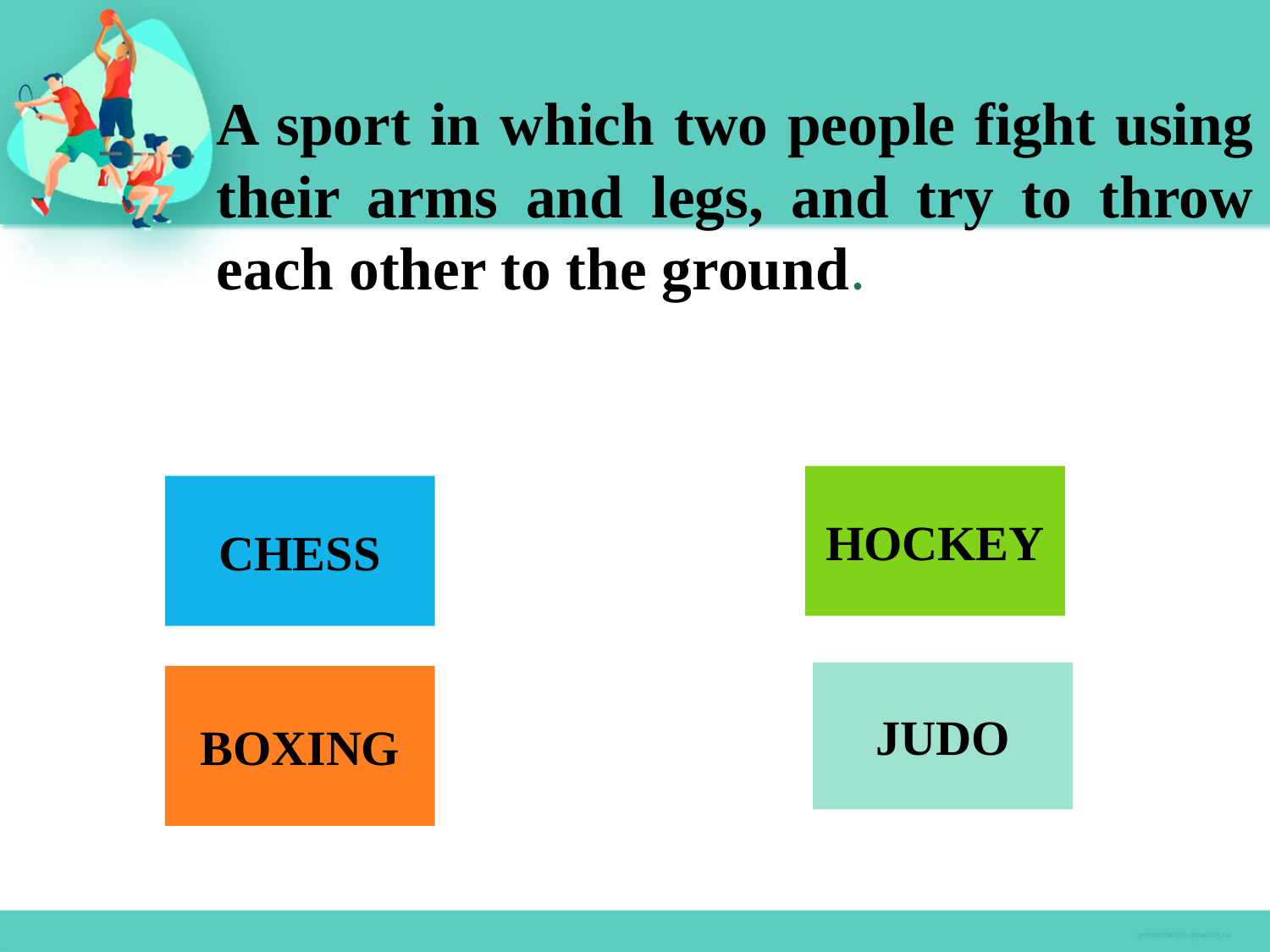

# A sport in which two people fight using their arms and legs, and try to throw each other to the ground.

HOCKEY
CHESS
JUDO
BOXING